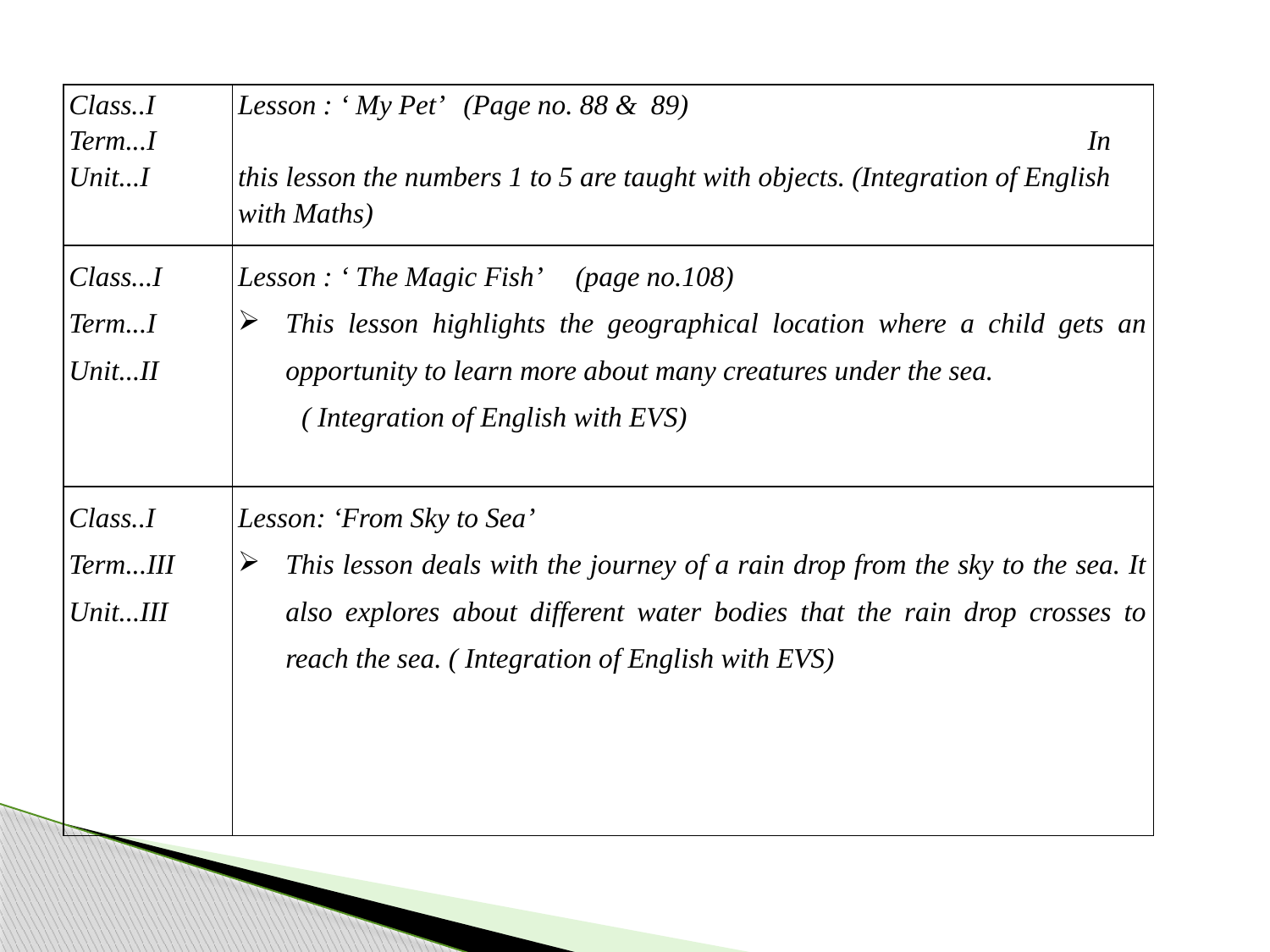

| Class..I Term...I Unit...I | Lesson : ‘ My Pet’ (Page no. 88 & 89) In this lesson the numbers 1 to 5 are taught with objects. (Integration of English with Maths) |
| --- | --- |
| Class...I Term...I Unit...II | Lesson : ‘ The Magic Fish’ (page no.108) This lesson highlights the geographical location where a child gets an opportunity to learn more about many creatures under the sea. ( Integration of English with EVS) |
| Class..I Term...III Unit...III | Lesson: ‘From Sky to Sea’ This lesson deals with the journey of a rain drop from the sky to the sea. It also explores about different water bodies that the rain drop crosses to reach the sea. ( Integration of English with EVS) |